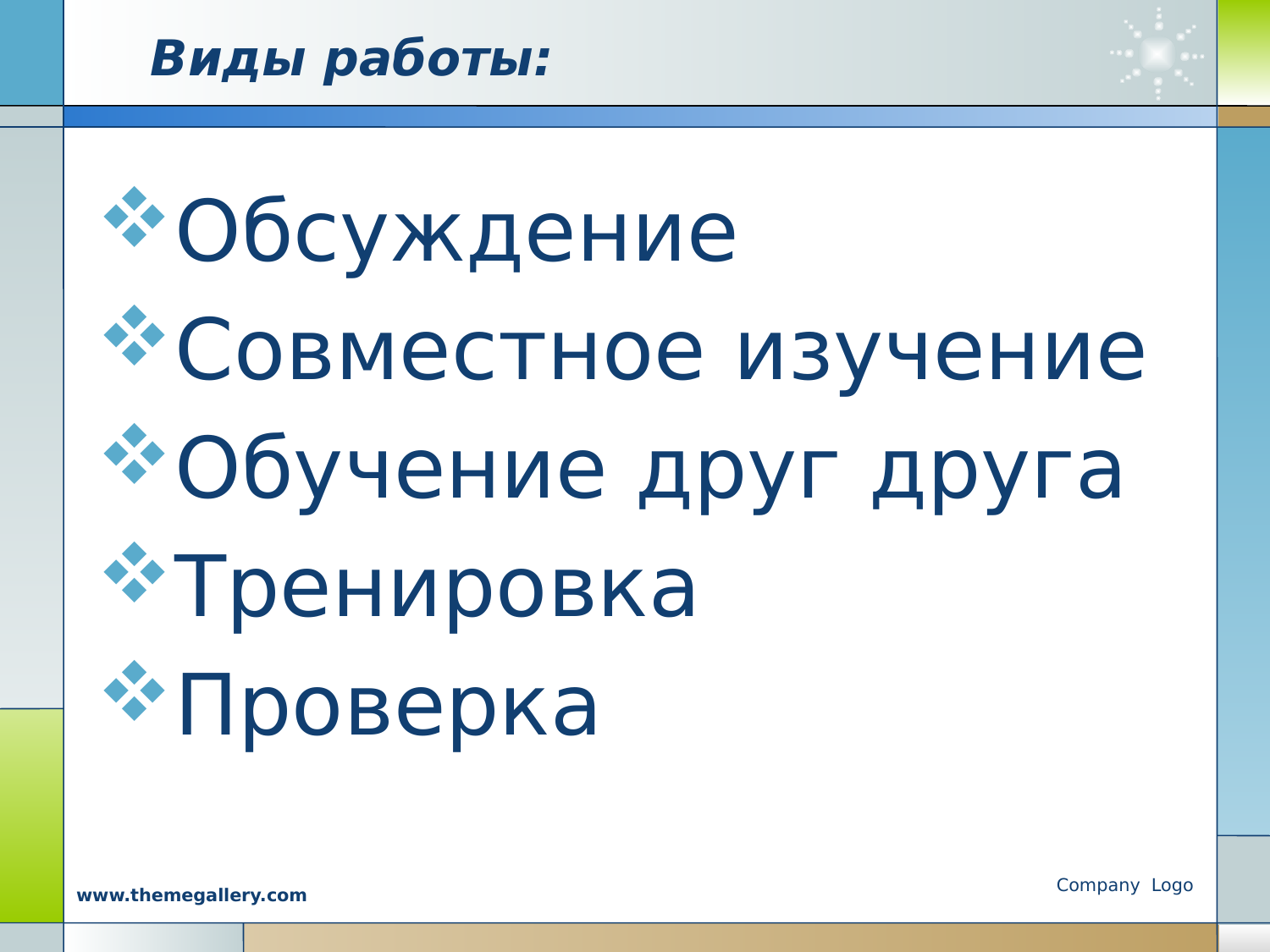

# Виды работы:
Обсуждение
Совместное изучение
Обучение друг друга
Тренировка
Проверка

Company  Logo
www.themegallery.com